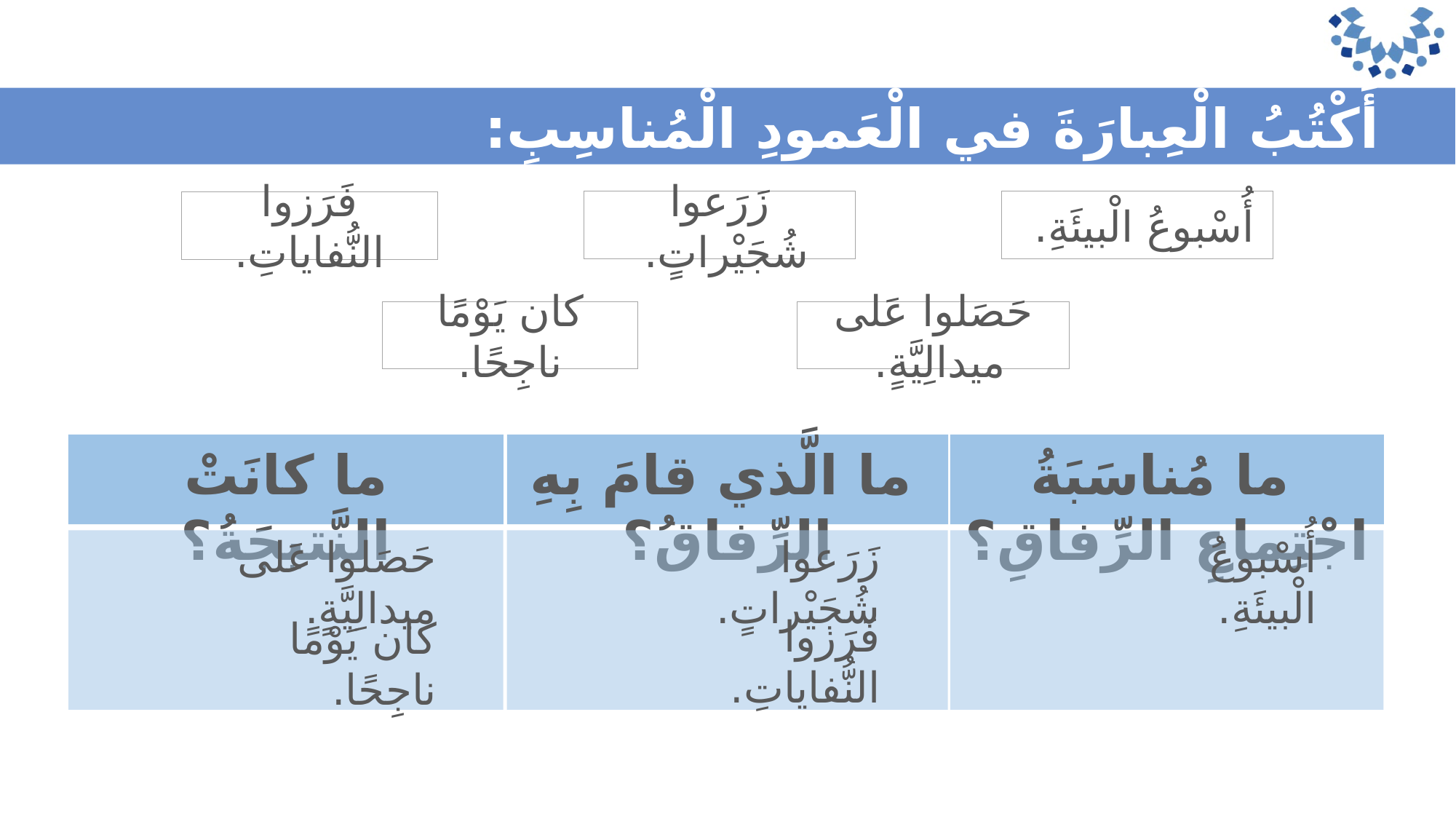

أَكْتُبُ الْعِبارَةَ في الْعَمودِ الْمُناسِبِ:
أُسْبوعُ الْبيئَةِ.
زَرَعوا شُجَيْراتٍ.
فَرَزوا النُّفاياتِ.
حَصَلوا عَلى ميدالِيَّةٍ.
كان يَوْمًا ناجِحًا.
ما كانَتْ النَّتيجَةُ؟

 ما الَّذي قامَ بِهِ الرِّفاقُ؟

 ما مُناسَبَةُ اجْتِماعِ الرِّفاقِ؟

حَصَلوا عَلى ميدالِيَّةٍ.
زَرَعوا شُجَيْراتٍ.
أُسْبوعُ الْبيئَةِ.
فَرَزوا النُّفاياتِ.
كان يَوْمًا ناجِحًا.